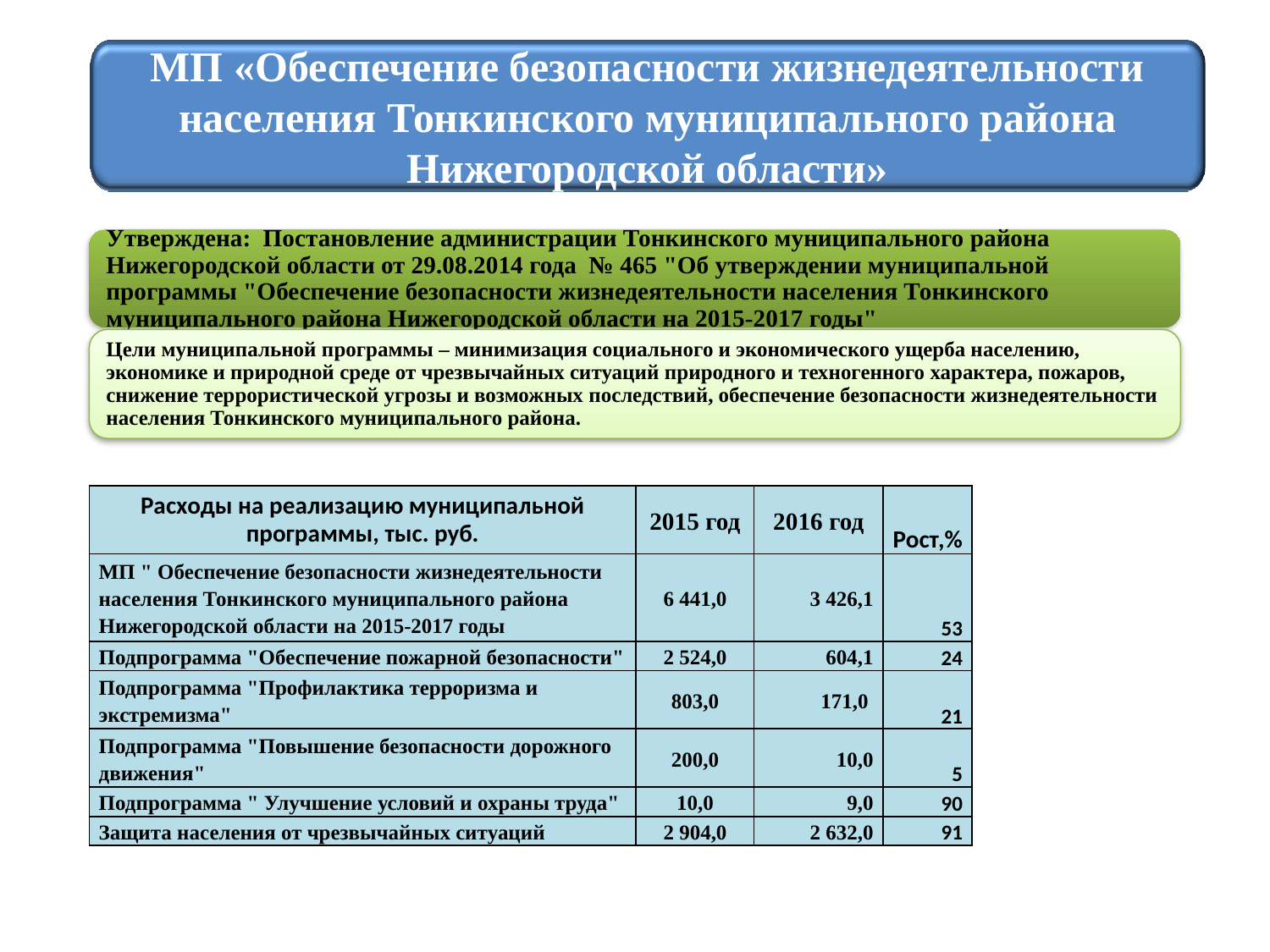

МП «Обеспечение безопасности жизнедеятельности населения Тонкинского муниципального района Нижегородской области»
Утверждена:  Постановление администрации Тонкинского муниципального района Нижегородской области от 29.08.2014 года  № 465 "Об утверждении муниципальной программы "Обеспечение безопасности жизнедеятельности населения Тонкинского муниципального района Нижегородской области на 2015-2017 годы"
Цели муниципальной программы – минимизация социального и экономического ущерба населению, экономике и природной среде от чрезвычайных ситуаций природного и техногенного характера, пожаров, снижение террористической угрозы и возможных последствий, обеспечение безопасности жизнедеятельности населения Тонкинского муниципального района.
| Расходы на реализацию муниципальной программы, тыс. руб. | 2015 год | 2016 год | Рост,% |
| --- | --- | --- | --- |
| МП " Обеспечение безопасности жизнедеятельности населения Тонкинского муниципального района Нижегородской области на 2015-2017 годы | 6 441,0 | 3 426,1 | 53 |
| Подпрограмма "Обеспечение пожарной безопасности" | 2 524,0 | 604,1 | 24 |
| Подпрограмма "Профилактика терроризма и экстремизма" | 803,0 | 171,0 | 21 |
| Подпрограмма "Повышение безопасности дорожного движения" | 200,0 | 10,0 | 5 |
| Подпрограмма " Улучшение условий и охраны труда" | 10,0 | 9,0 | 90 |
| Защита населения от чрезвычайных ситуаций | 2 904,0 | 2 632,0 | 91 |